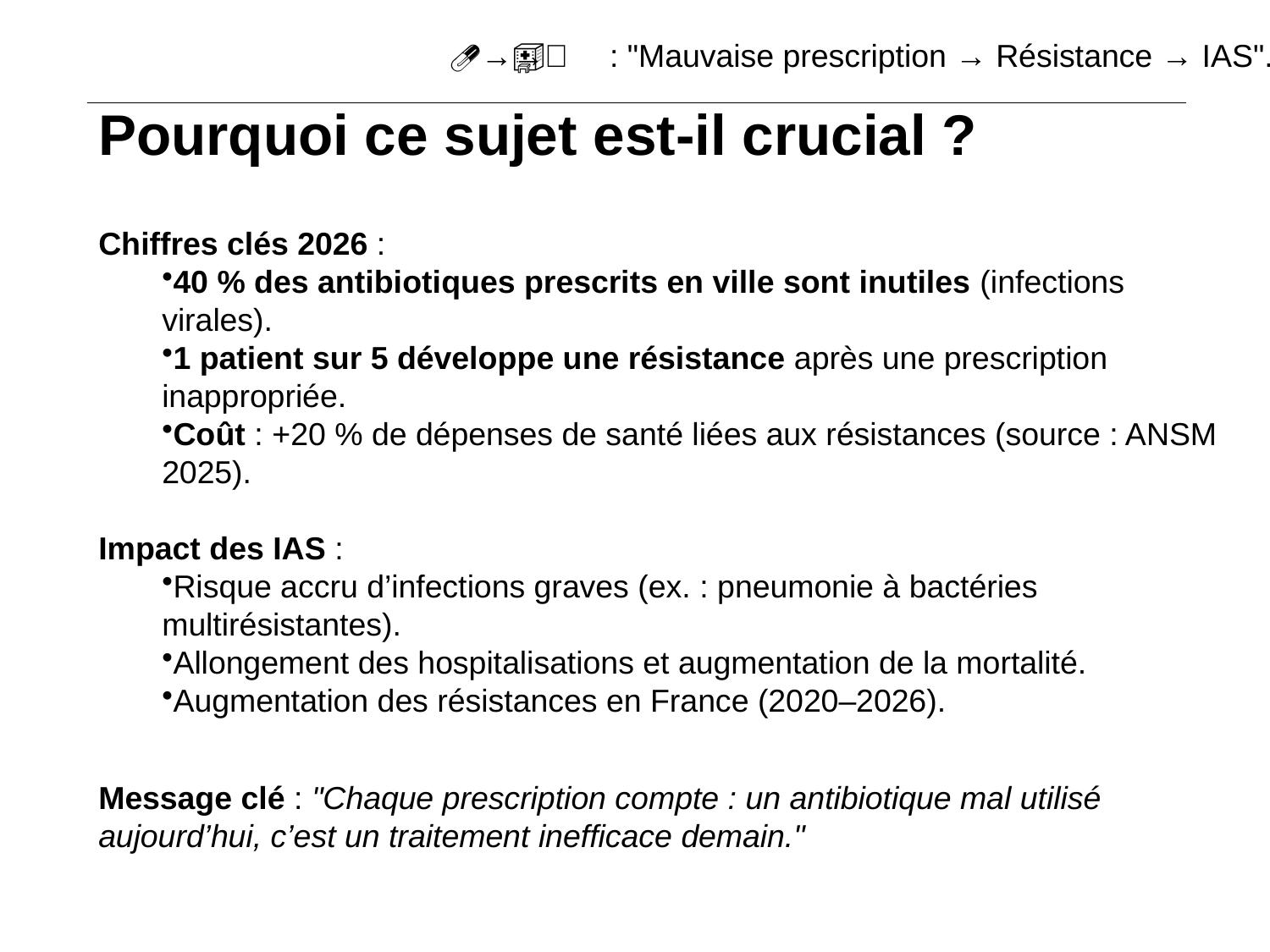

💊→🦠→🏥 : "Mauvaise prescription → Résistance → IAS".

# Pourquoi ce sujet est-il crucial ?
Chiffres clés 2026 :
40 % des antibiotiques prescrits en ville sont inutiles (infections virales).
1 patient sur 5 développe une résistance après une prescription inappropriée.
Coût : +20 % de dépenses de santé liées aux résistances (source : ANSM 2025).

Impact des IAS :
Risque accru d’infections graves (ex. : pneumonie à bactéries multirésistantes).
Allongement des hospitalisations et augmentation de la mortalité.
Augmentation des résistances en France (2020–2026).

Message clé : "Chaque prescription compte : un antibiotique mal utilisé aujourd’hui, c’est un traitement inefficace demain."